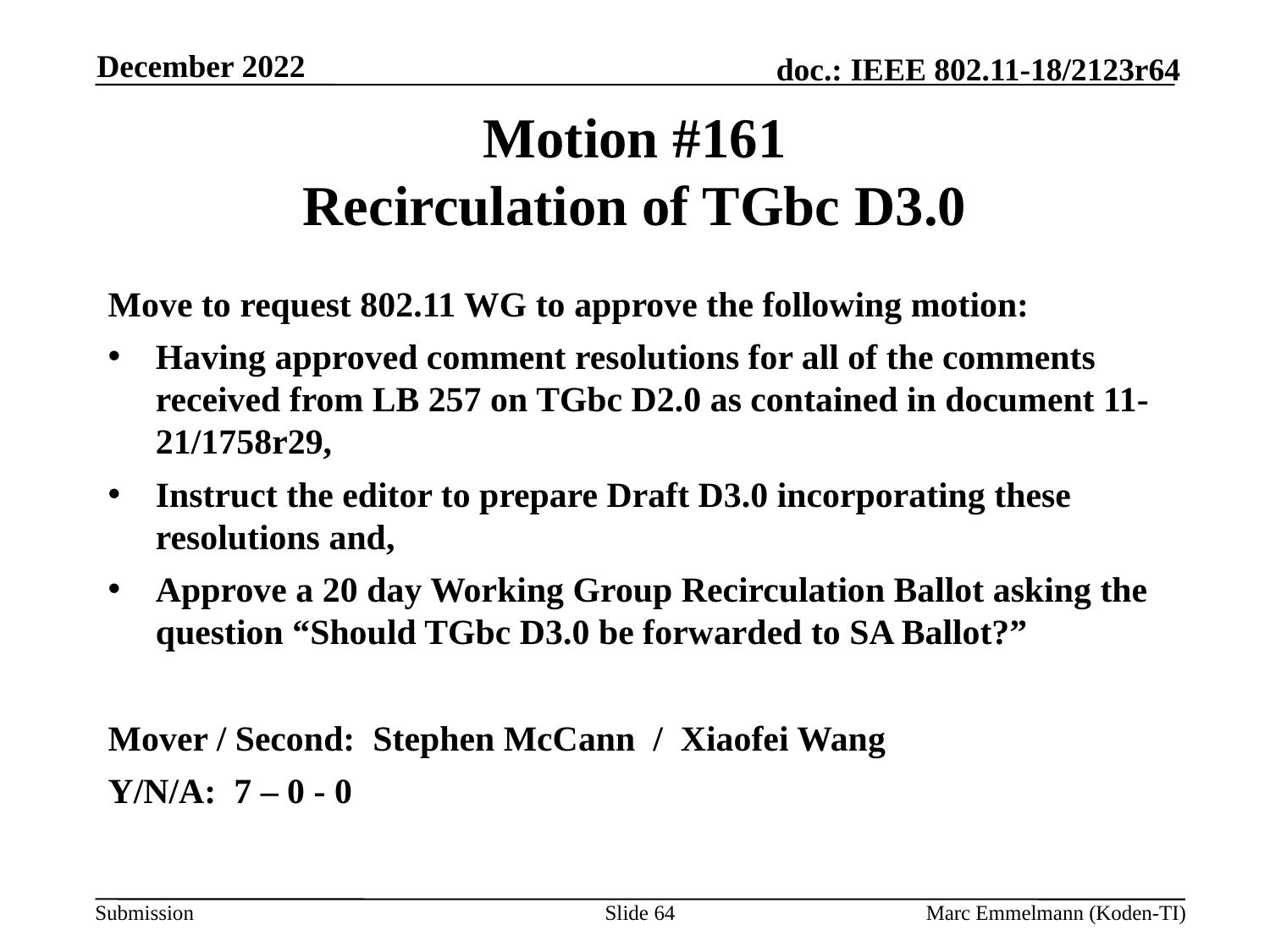

December 2022
# Motion #161 Recirculation of TGbc D3.0
Move to request 802.11 WG to approve the following motion:
Having approved comment resolutions for all of the comments received from LB 257 on TGbc D2.0 as contained in document 11-21/1758r29,
Instruct the editor to prepare Draft D3.0 incorporating these resolutions and,
Approve a 20 day Working Group Recirculation Ballot asking the question “Should TGbc D3.0 be forwarded to SA Ballot?”

Mover / Second:  Stephen McCann  /  Xiaofei Wang
Y/N/A:  7 – 0 - 0
Slide 64
Marc Emmelmann (Koden-TI)